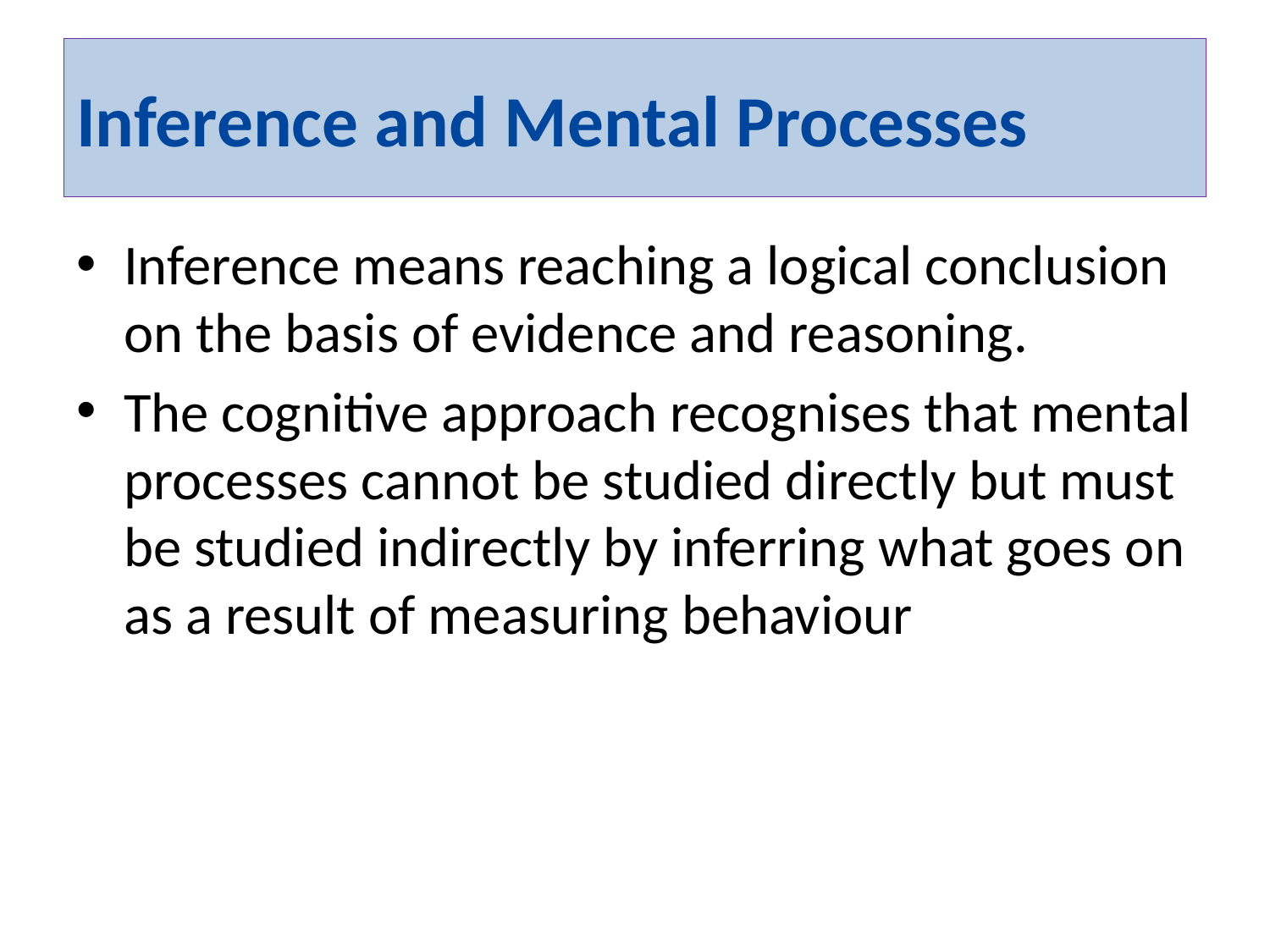

# Inference and Mental Processes
Inference means reaching a logical conclusion on the basis of evidence and reasoning.
The cognitive approach recognises that mental processes cannot be studied directly but must be studied indirectly by inferring what goes on as a result of measuring behaviour